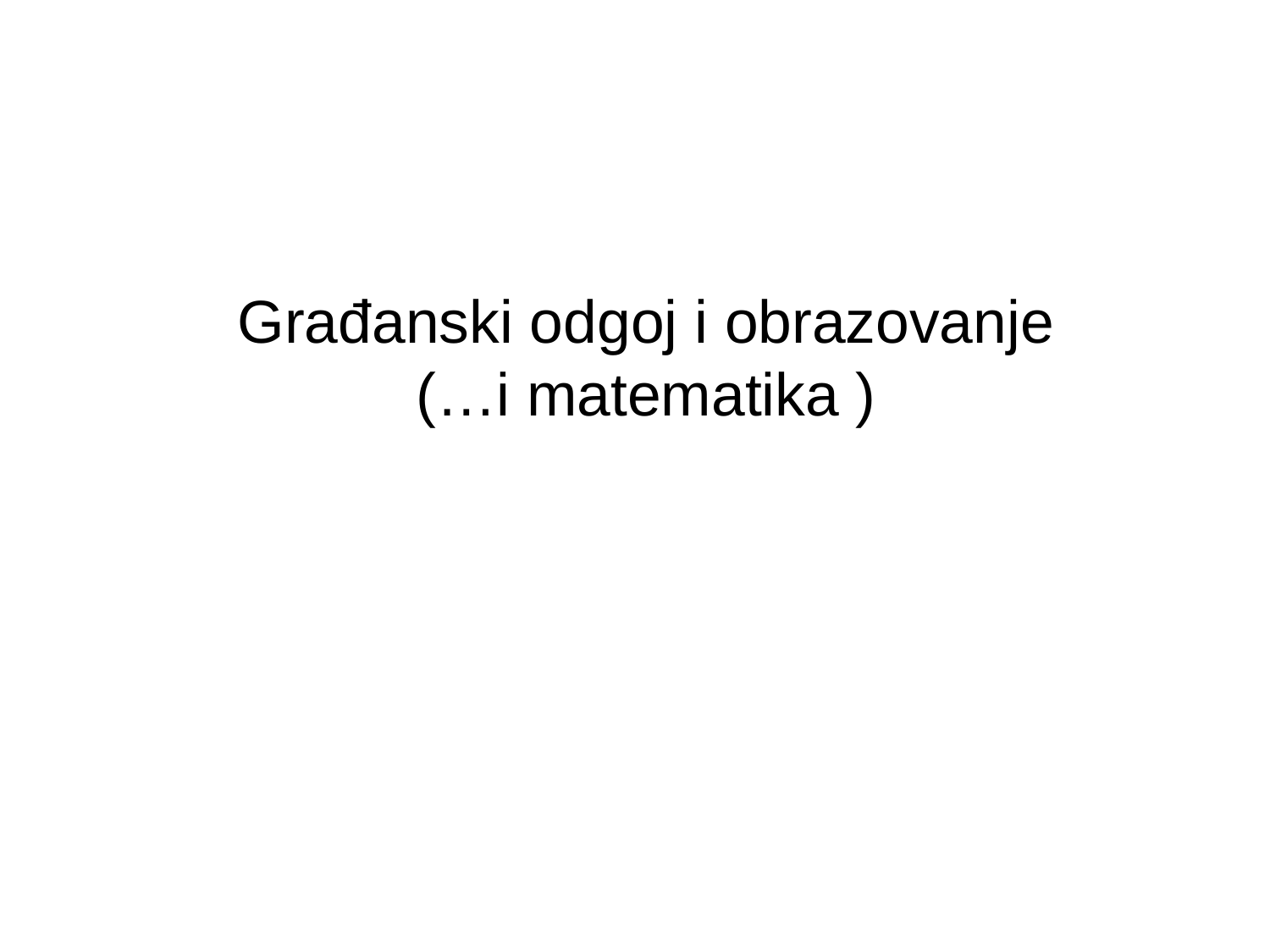

# Građanski odgoj i obrazovanje (…i matematika )